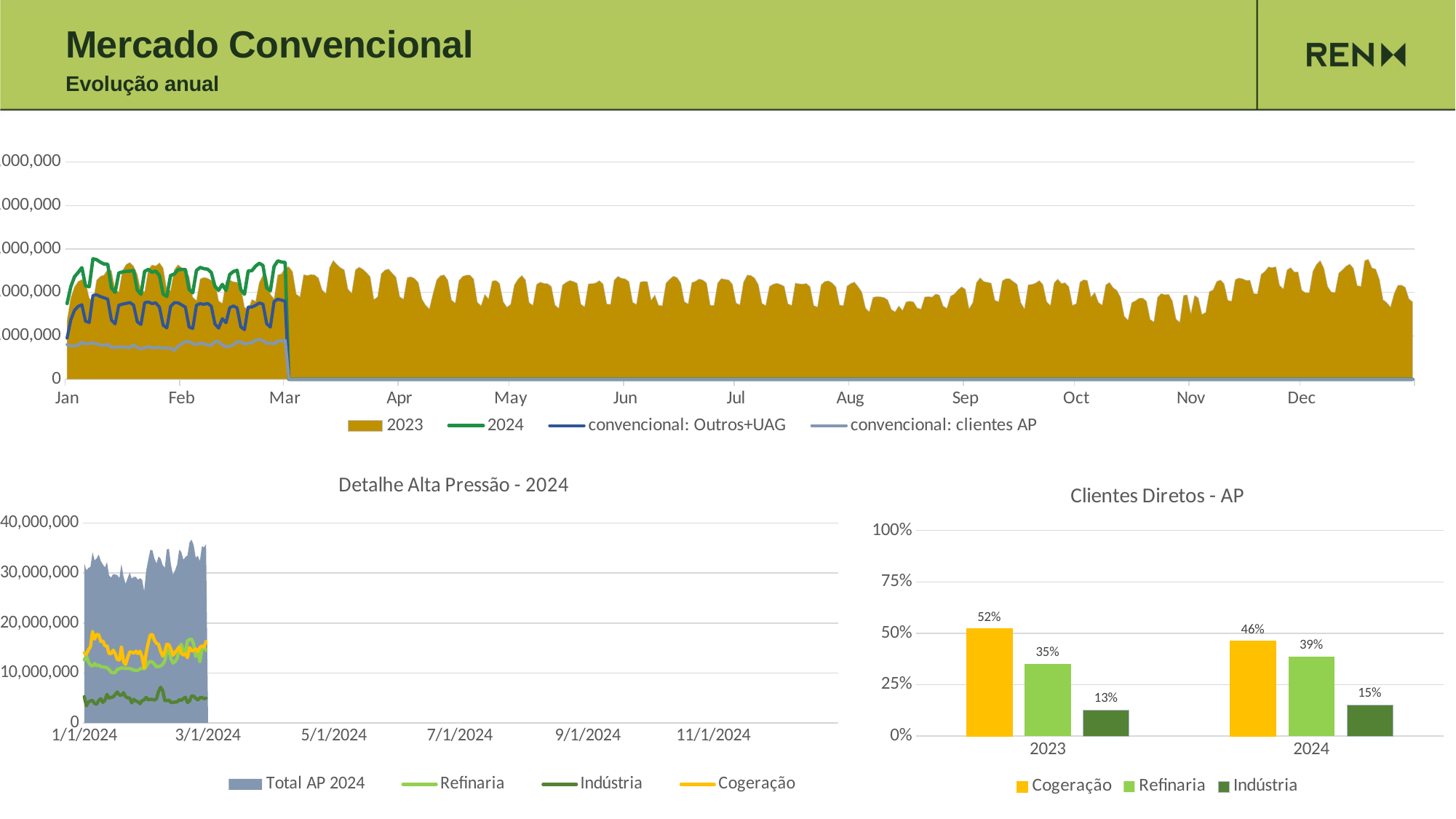

Mercado Convencional
Evolução anual

[unsupported chart]

[unsupported chart]

### Chart: Clientes Diretos - AP

| Category | Cogeração | Refinaria | Indústria |
|---|---|---|---|
| 2023 | 0.5216958300617255 | 0.3506325357035389 | 0.12767163423473565 |
| 2024 | 0.4619417340676501 | 0.38661900377055025 | 0.15143926216179962 |